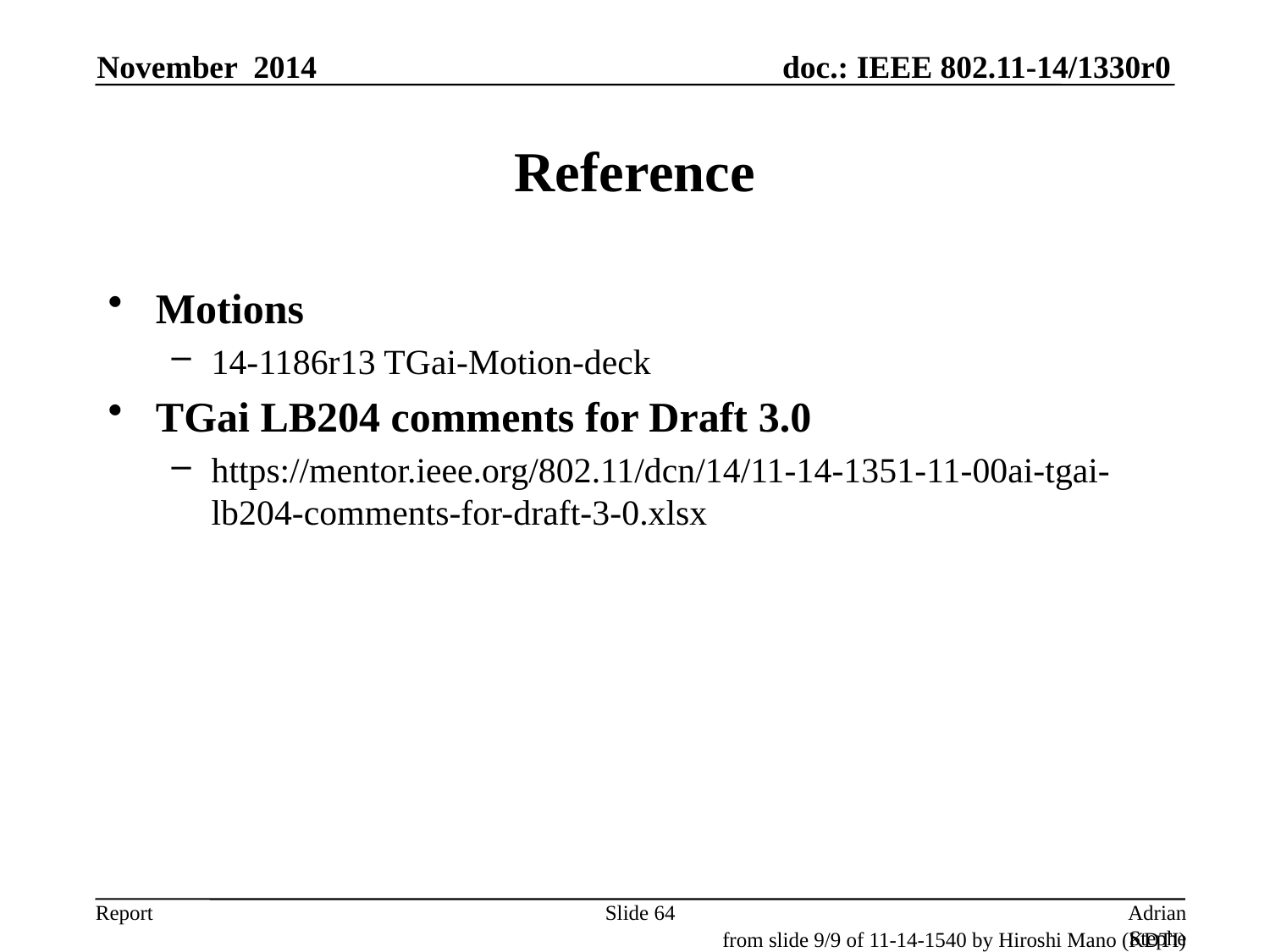

November  2014
# Reference
Motions
14-1186r13 TGai-Motion-deck
TGai LB204 comments for Draft 3.0
https://mentor.ieee.org/802.11/dcn/14/11-14-1351-11-00ai-tgai-lb204-comments-for-draft-3-0.xlsx

Slide 64
Adrian Stephens, Intel Corporation
from slide 9/9 of 11-14-1540 by Hiroshi Mano (KDTI)